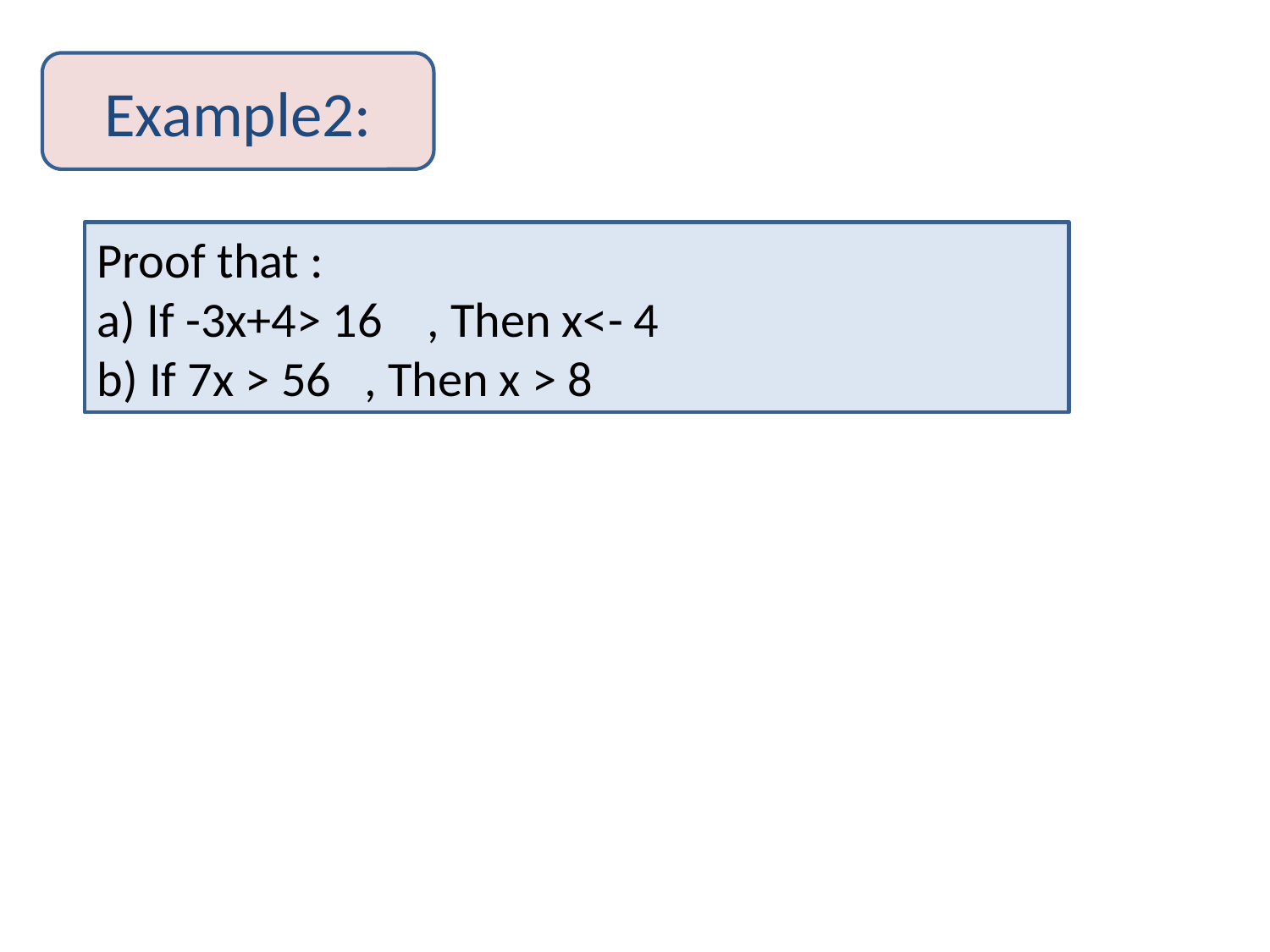

Example2:
Proof that :
a) If -3x+4> 16    , Then x<- 4
b) If 7x > 56   , Then x > 8